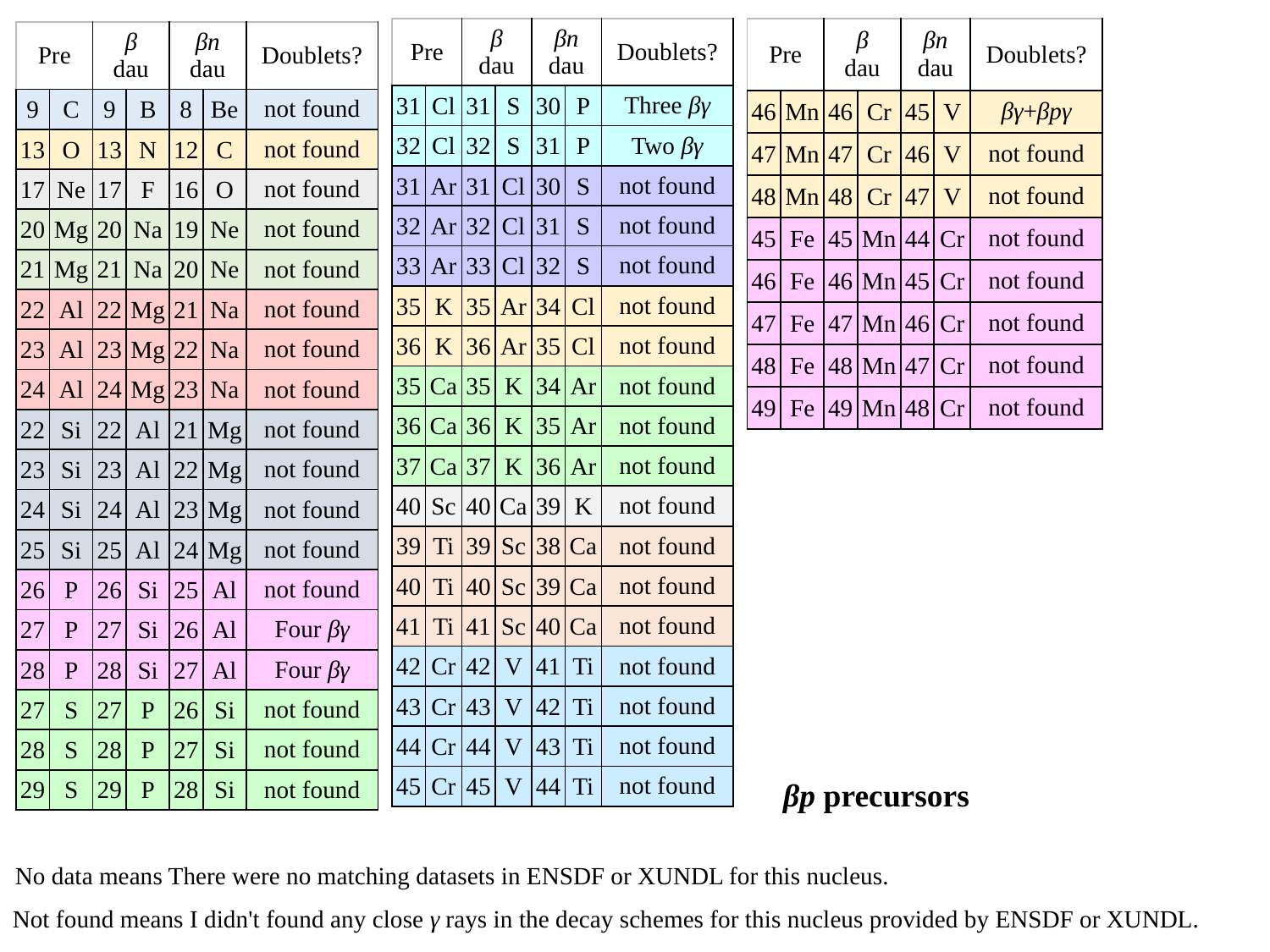

| Pre |  | β dau |  | βn dau |  | Doublets? |
| --- | --- | --- | --- | --- | --- | --- |
| 31 | Cl | 31 | S | 30 | P | Three βγ |
| 32 | Cl | 32 | S | 31 | P | Two βγ |
| 31 | Ar | 31 | Cl | 30 | S | not found |
| 32 | Ar | 32 | Cl | 31 | S | not found |
| 33 | Ar | 33 | Cl | 32 | S | not found |
| 35 | K | 35 | Ar | 34 | Cl | not found |
| 36 | K | 36 | Ar | 35 | Cl | not found |
| 35 | Ca | 35 | K | 34 | Ar | not found |
| 36 | Ca | 36 | K | 35 | Ar | not found |
| 37 | Ca | 37 | K | 36 | Ar | not found |
| 40 | Sc | 40 | Ca | 39 | K | not found |
| 39 | Ti | 39 | Sc | 38 | Ca | not found |
| 40 | Ti | 40 | Sc | 39 | Ca | not found |
| 41 | Ti | 41 | Sc | 40 | Ca | not found |
| 42 | Cr | 42 | V | 41 | Ti | not found |
| 43 | Cr | 43 | V | 42 | Ti | not found |
| 44 | Cr | 44 | V | 43 | Ti | not found |
| 45 | Cr | 45 | V | 44 | Ti | not found |
| Pre |  | β dau |  | βn dau |  | Doublets? |
| --- | --- | --- | --- | --- | --- | --- |
| 46 | Mn | 46 | Cr | 45 | V | βγ+βpγ |
| 47 | Mn | 47 | Cr | 46 | V | not found |
| 48 | Mn | 48 | Cr | 47 | V | not found |
| 45 | Fe | 45 | Mn | 44 | Cr | not found |
| 46 | Fe | 46 | Mn | 45 | Cr | not found |
| 47 | Fe | 47 | Mn | 46 | Cr | not found |
| 48 | Fe | 48 | Mn | 47 | Cr | not found |
| 49 | Fe | 49 | Mn | 48 | Cr | not found |
| Pre |  | β dau |  | βn dau |  | Doublets? |
| --- | --- | --- | --- | --- | --- | --- |
| 9 | C | 9 | B | 8 | Be | not found |
| 13 | O | 13 | N | 12 | C | not found |
| 17 | Ne | 17 | F | 16 | O | not found |
| 20 | Mg | 20 | Na | 19 | Ne | not found |
| 21 | Mg | 21 | Na | 20 | Ne | not found |
| 22 | Al | 22 | Mg | 21 | Na | not found |
| 23 | Al | 23 | Mg | 22 | Na | not found |
| 24 | Al | 24 | Mg | 23 | Na | not found |
| 22 | Si | 22 | Al | 21 | Mg | not found |
| 23 | Si | 23 | Al | 22 | Mg | not found |
| 24 | Si | 24 | Al | 23 | Mg | not found |
| 25 | Si | 25 | Al | 24 | Mg | not found |
| 26 | P | 26 | Si | 25 | Al | not found |
| 27 | P | 27 | Si | 26 | Al | Four βγ |
| 28 | P | 28 | Si | 27 | Al | Four βγ |
| 27 | S | 27 | P | 26 | Si | not found |
| 28 | S | 28 | P | 27 | Si | not found |
| 29 | S | 29 | P | 28 | Si | not found |
βp precursors
No data means There were no matching datasets in ENSDF or XUNDL for this nucleus.
Not found means I didn't found any close γ rays in the decay schemes for this nucleus provided by ENSDF or XUNDL.